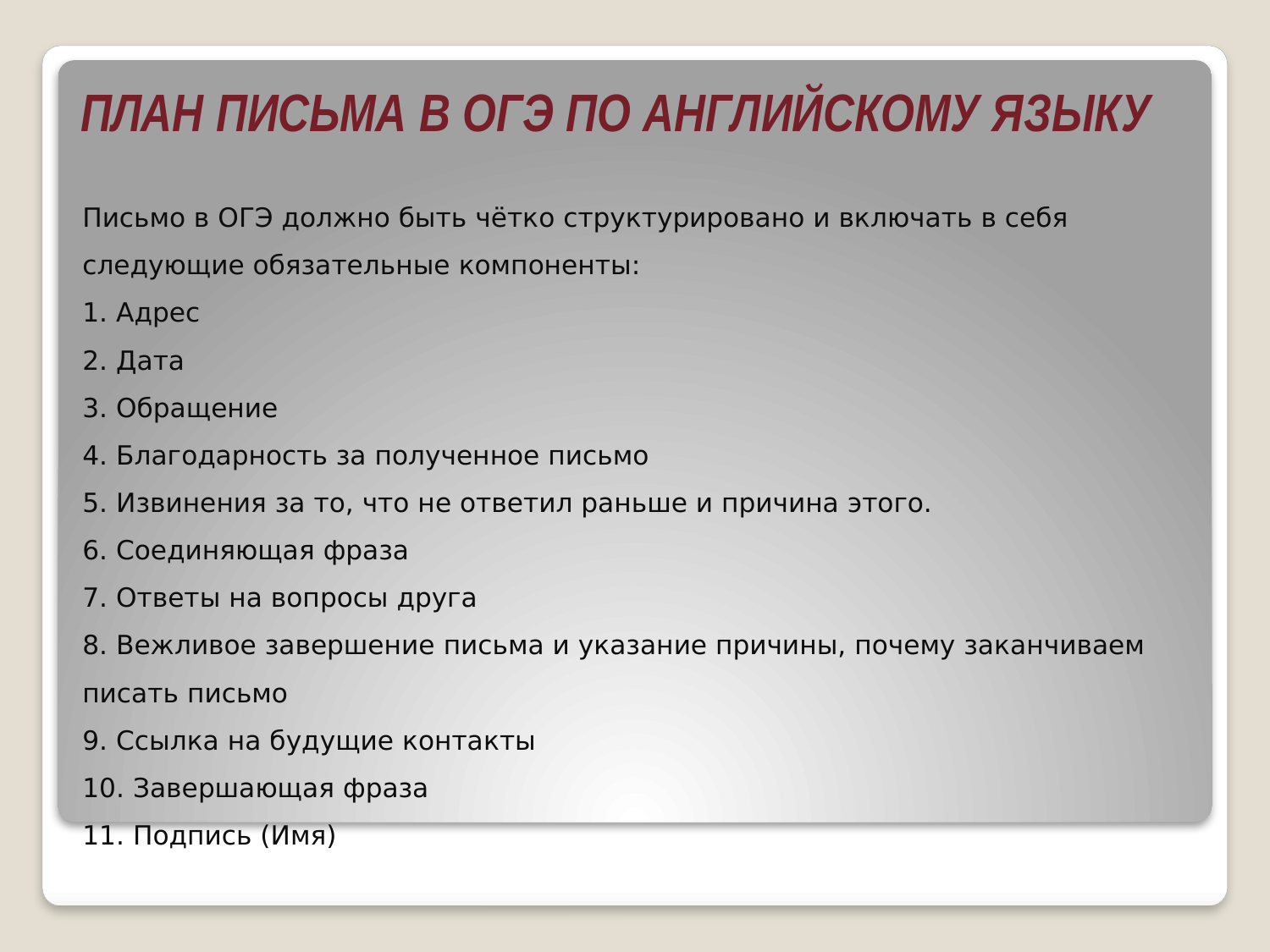

План ПИСЬМА В ОГЭ ПО АНГЛИЙСКОМУ ЯЗЫКУ

# Письмо в ОГЭ должно быть чётко структурировано и включать в себя следующие обязательные компоненты: 1. Адрес 2. Дата 3. Обращение 4. Благодарность за полученное письмо 5. Извинения за то, что не ответил раньше и причина этого. 6. Соединяющая фраза 7. Ответы на вопросы друга 8. Вежливое завершение письма и указание причины, почему заканчиваем писать письмо 9. Ссылка на будущие контакты 10. Завершающая фраза 11. Подпись (Имя)